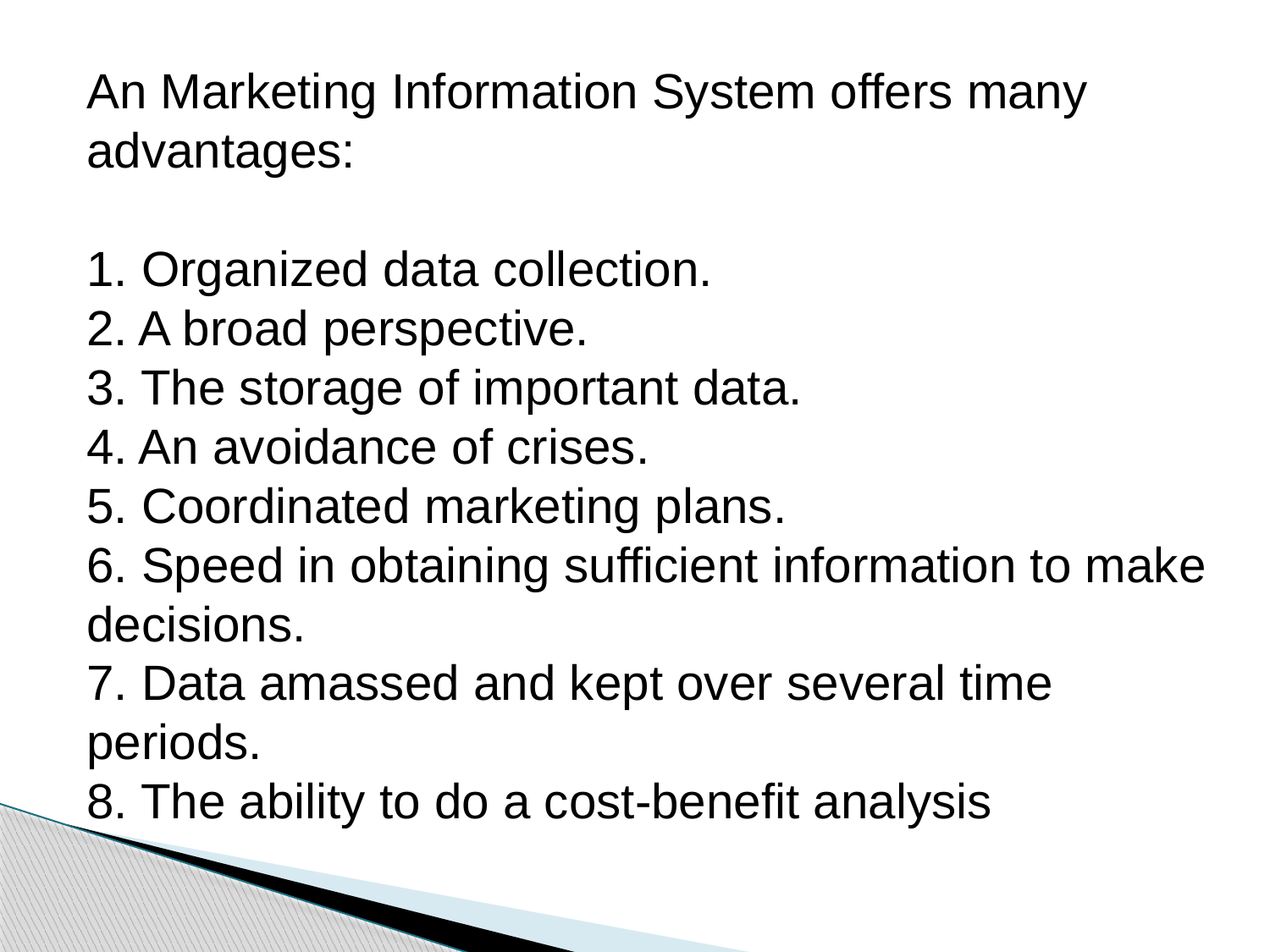

An Marketing Information System offers many advantages:

1. Organized data collection.
2. A broad perspective.
3. The storage of important data.
4. An avoidance of crises.
5. Coordinated marketing plans.
6. Speed in obtaining sufficient information to make decisions.
7. Data amassed and kept over several time periods.
8. The ability to do a cost-benefit analysis